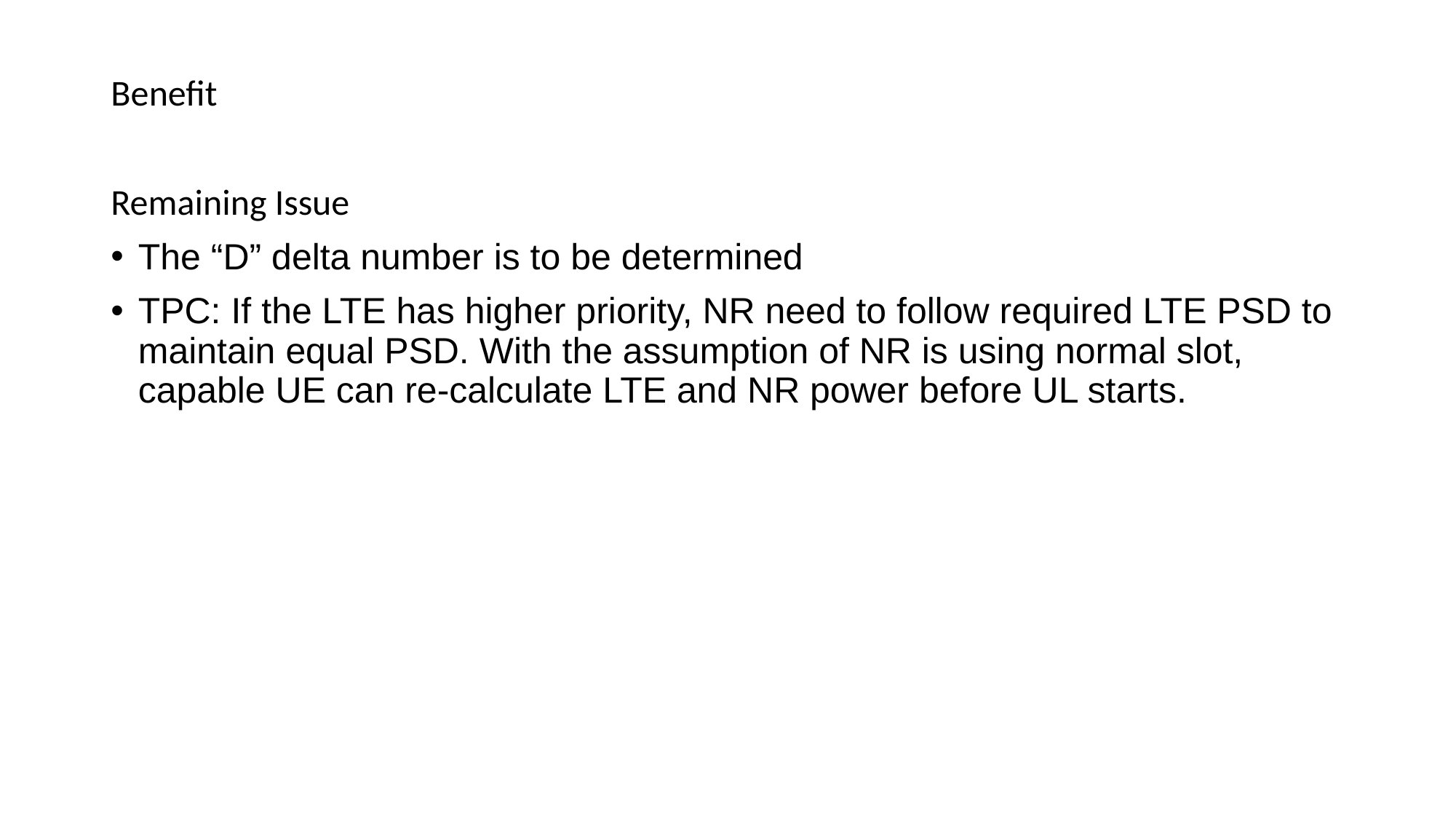

Benefit

Remaining Issue
The “D” delta number is to be determined
TPC: If the LTE has higher priority, NR need to follow required LTE PSD to maintain equal PSD. With the assumption of NR is using normal slot, capable UE can re-calculate LTE and NR power before UL starts.